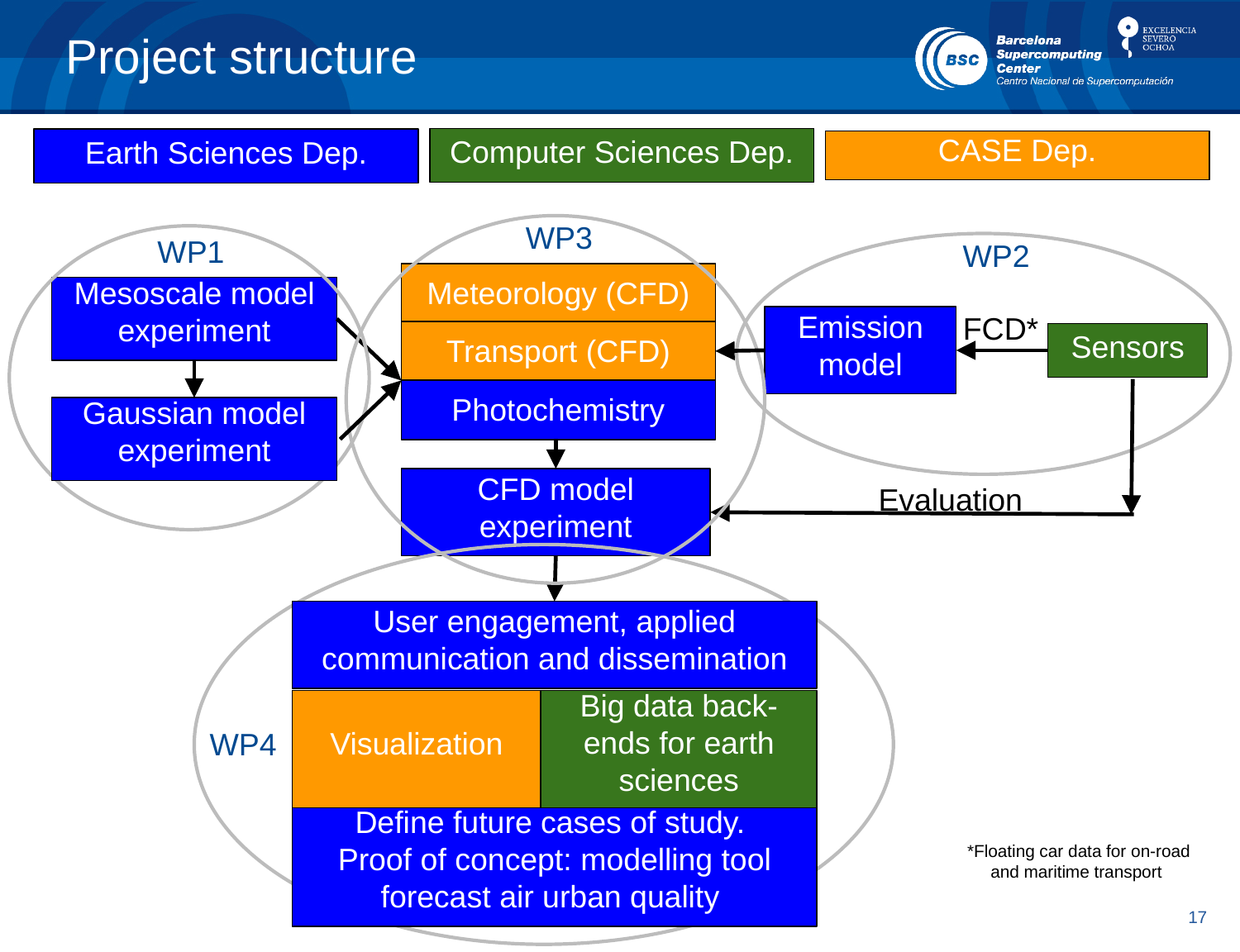

# Project structure
Computer Sciences Dep.
Earth Sciences Dep.
CASE Dep.
WP3

WP1
WP2

Meteorology (CFD)
Mesoscale model experiment
Emission model
FCD*
Transport (CFD)
Sensors
Photochemistry
Gaussian model experiment
CFD model experiment
Evaluation

User engagement, applied communication and dissemination
Visualization

Big data back-ends for earth sciences
WP4
*Floating car data for on-road and maritime transport
Define future cases of study.
Proof of concept: modelling tool forecast air urban quality